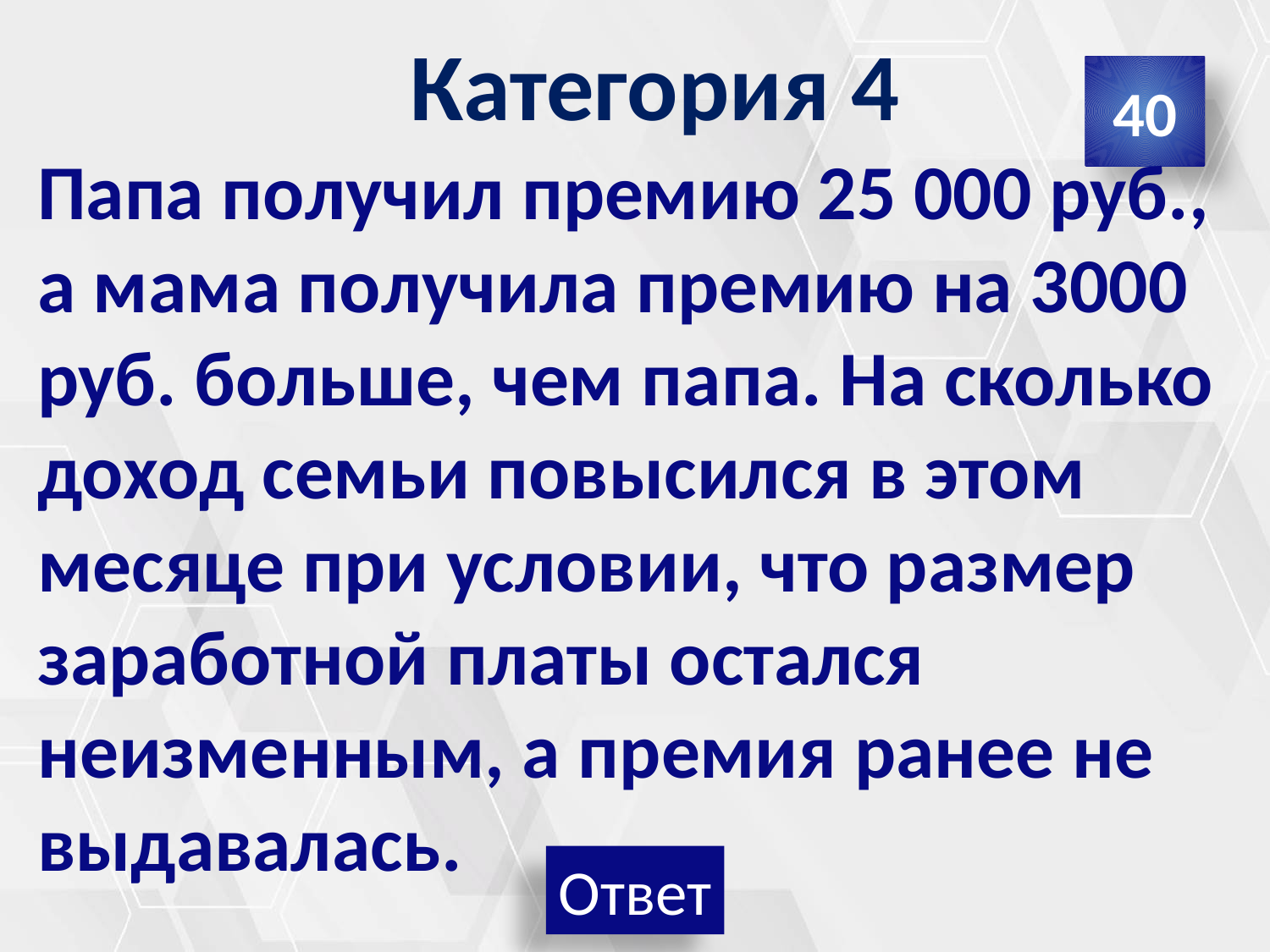

# Категория 4
40
Папа получил премию 25 000 руб., а мама получила премию на 3000 руб. больше, чем папа. На сколько доход семьи повысился в этом месяце при условии, что размер заработной платы остался неизменным, а премия ранее не выдавалась.